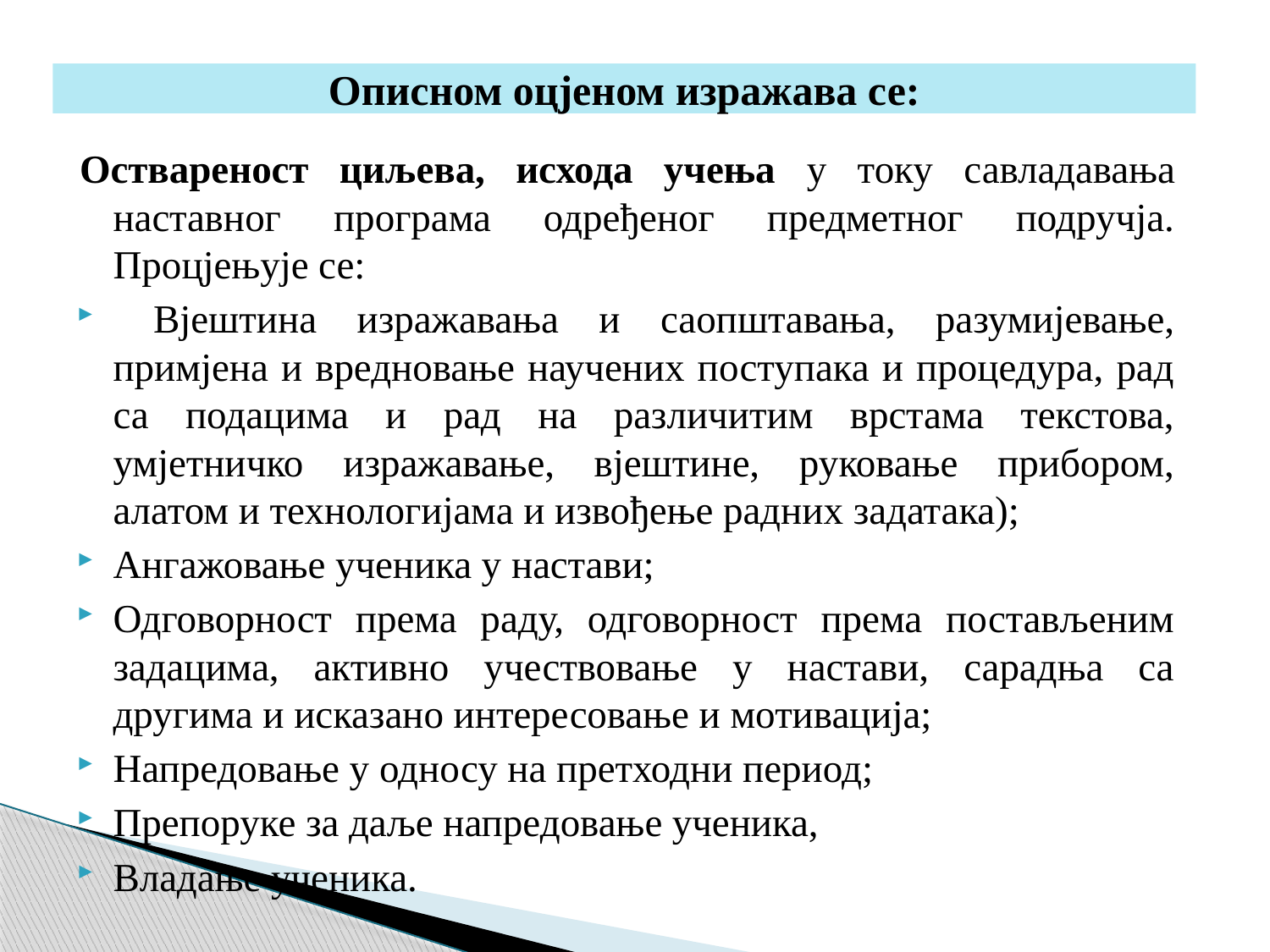

# Описном оцјеном изражава се:
Оствареност циљева, исхода учења у току савладавања наставног програма одређеног предметног подручја. Процјењује се:
 Вјештина изражавања и саопштавања, разумијевање, примјена и вредновање научених поступака и процедура, рад са подацима и рад на различитим врстама текстова, умјетничко изражавање, вјештине, руковање прибором, алатом и технологијама и извођење радних задатака);
Ангажовање ученика у настави;
Одговорност према раду, одговорност према постављеним задацима, активно учествовање у настави, сарадња са другима и исказано интересовање и мотивација;
Напредовање у односу на претходни период;
Препоруке за даље напредовање ученика,
Владање ученика.